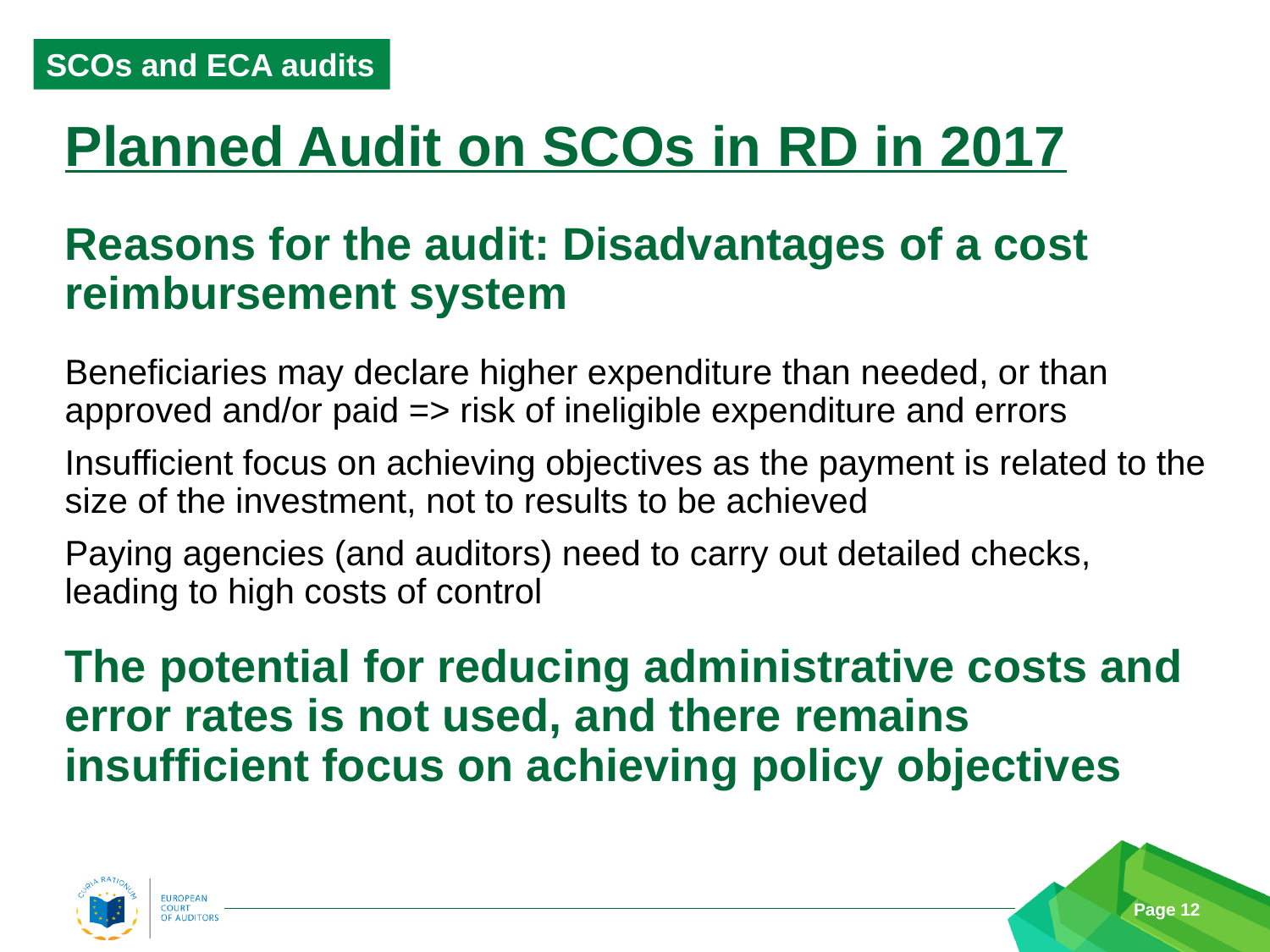

SCOs and ECA audits
Planned Audit on SCOs in RD in 2017
Reasons for the audit: Disadvantages of a cost reimbursement system
Beneficiaries may declare higher expenditure than needed, or than approved and/or paid => risk of ineligible expenditure and errors
Insufficient focus on achieving objectives as the payment is related to the size of the investment, not to results to be achieved
Paying agencies (and auditors) need to carry out detailed checks, leading to high costs of control
The potential for reducing administrative costs and error rates is not used, and there remains insufficient focus on achieving policy objectives

Page 12